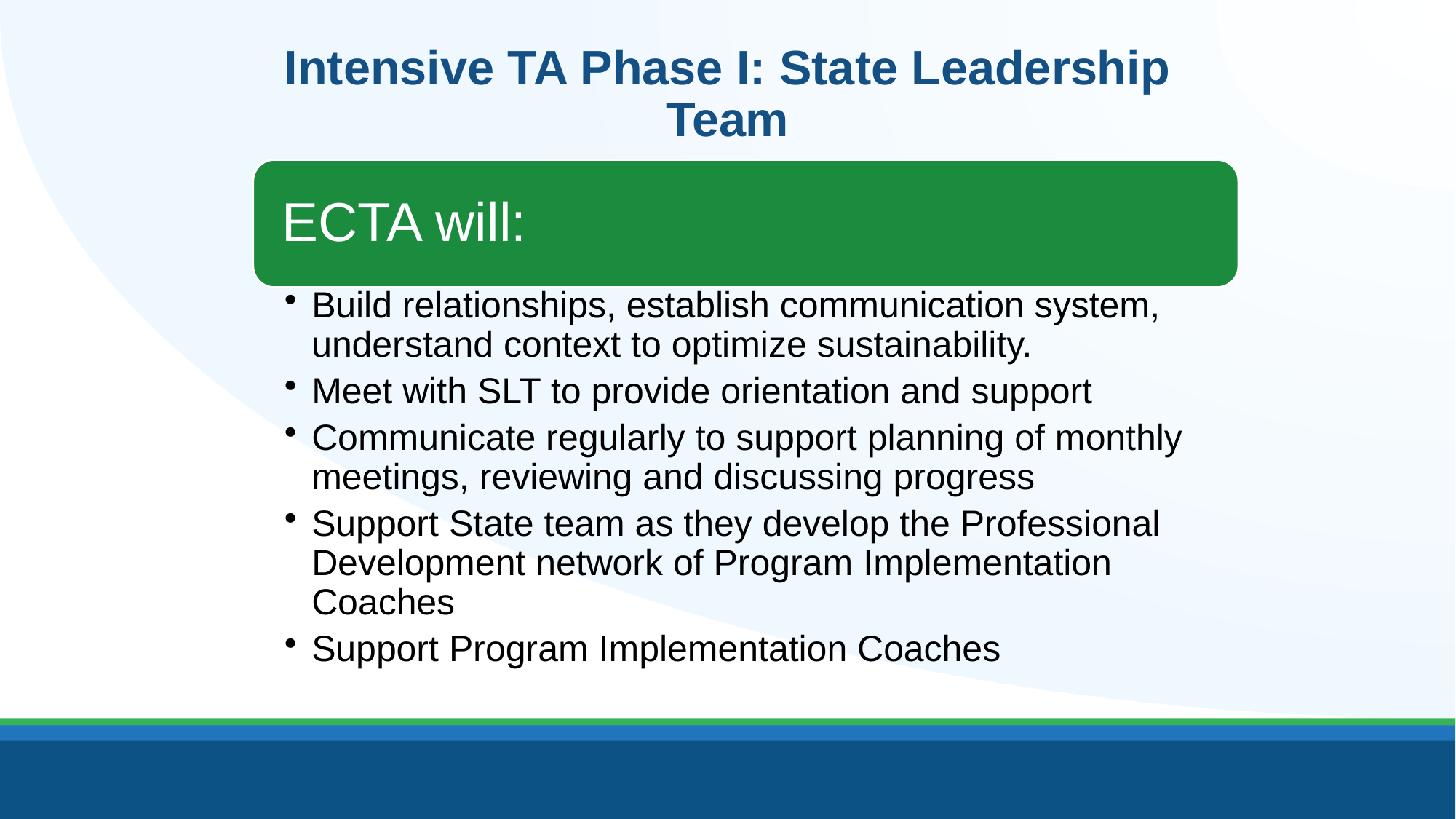

# Intensive TA Phase I: State Leadership Team
ECTA will:
Build relationships, establish communication system, understand context to optimize sustainability.
Meet with SLT to provide orientation and support
Communicate regularly to support planning of monthly meetings, reviewing and discussing progress
Support State team as they develop the Professional Development network of Program Implementation Coaches
Support Program Implementation Coaches